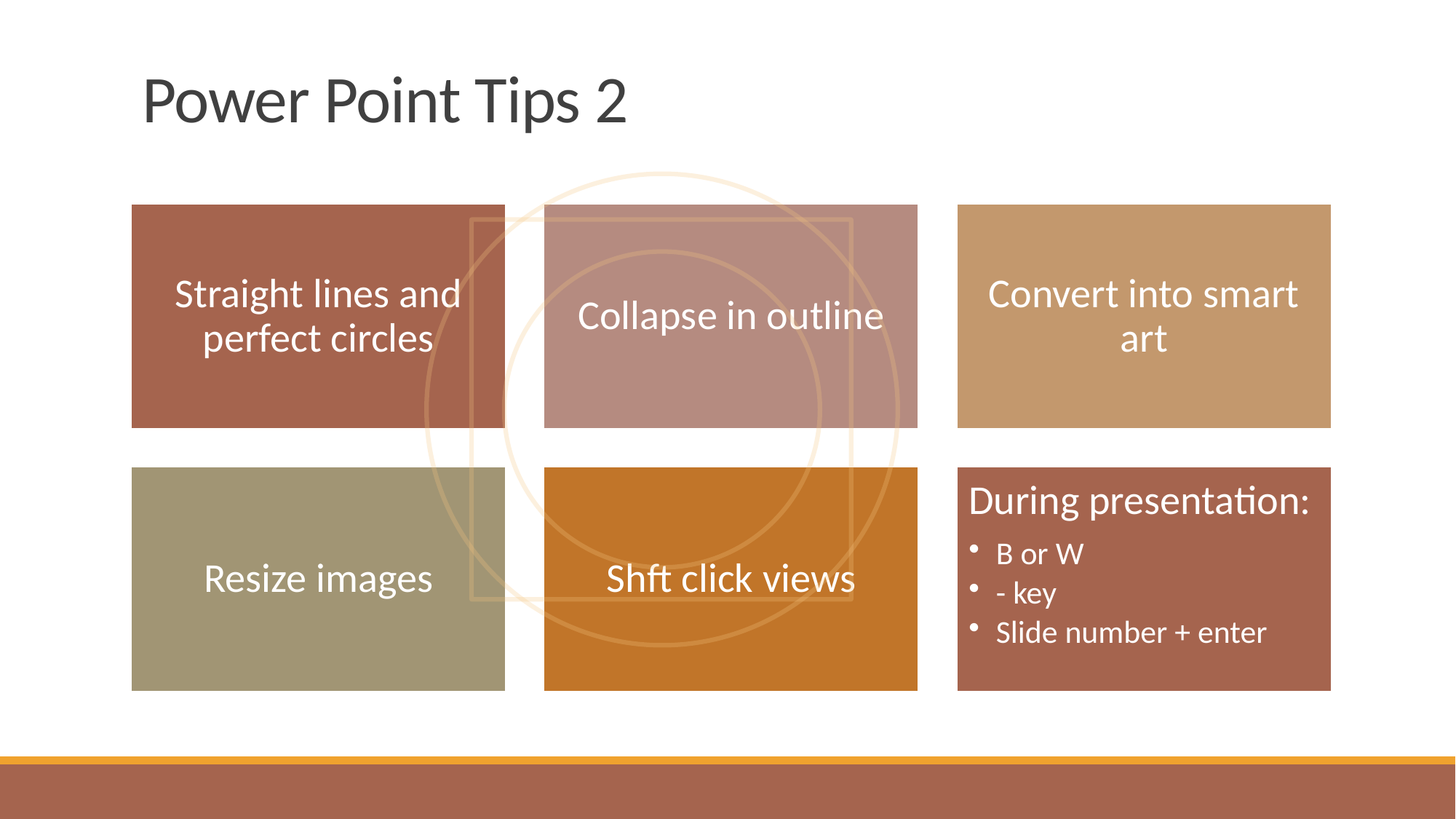

# Power Point Tips 2
Straight lines and perfect circles
Collapse in outline
Convert into smart art
Resize images
Shft click views
During presentation:
B or W
- key
Slide number + enter